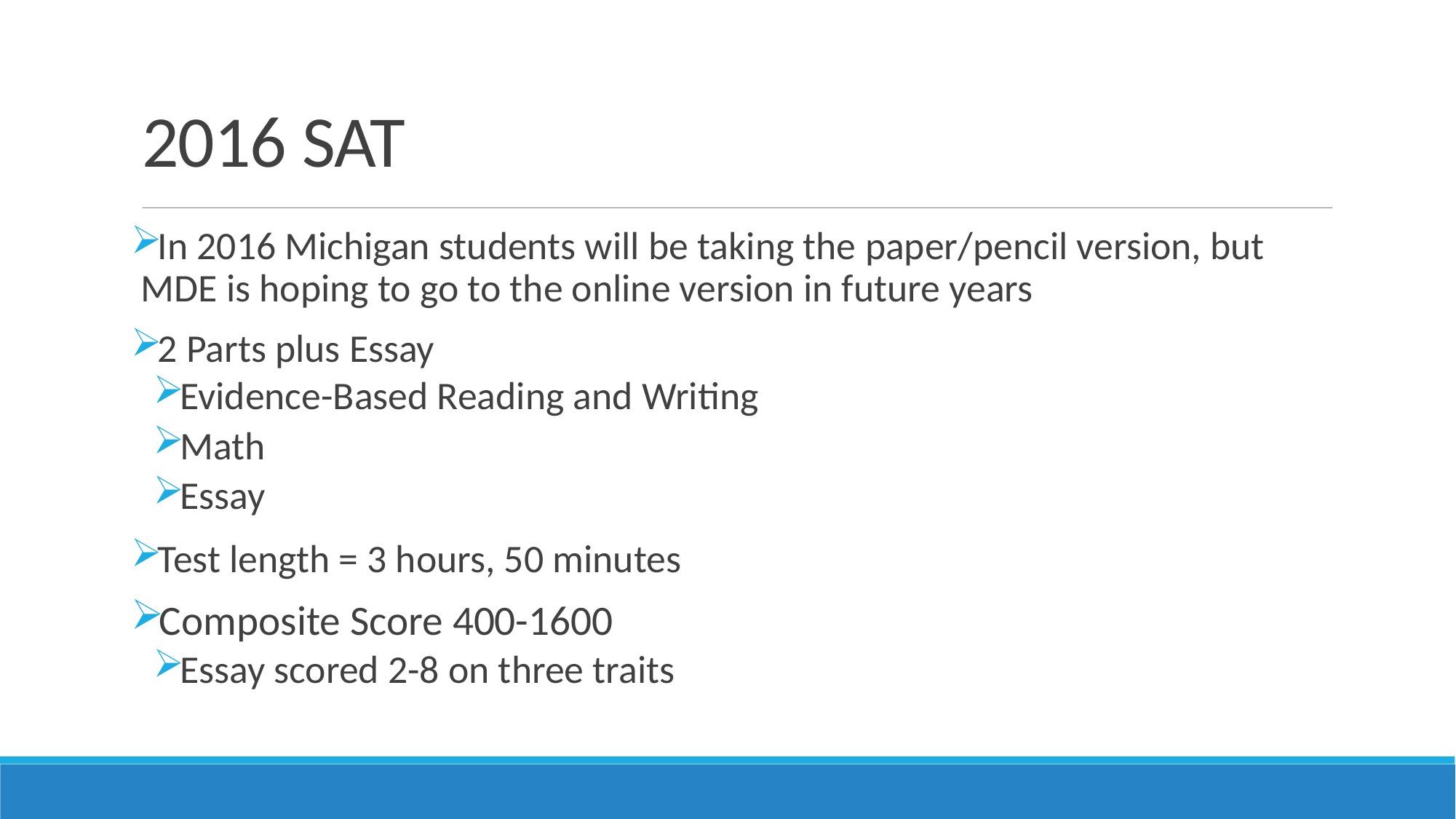

# 2016 SAT
In 2016 Michigan students will be taking the paper/pencil version, but MDE is hoping to go to the online version in future years
2 Parts plus Essay
Evidence-Based Reading and Writing
Math
Essay
Test length = 3 hours, 50 minutes
Composite Score 400-1600
Essay scored 2-8 on three traits